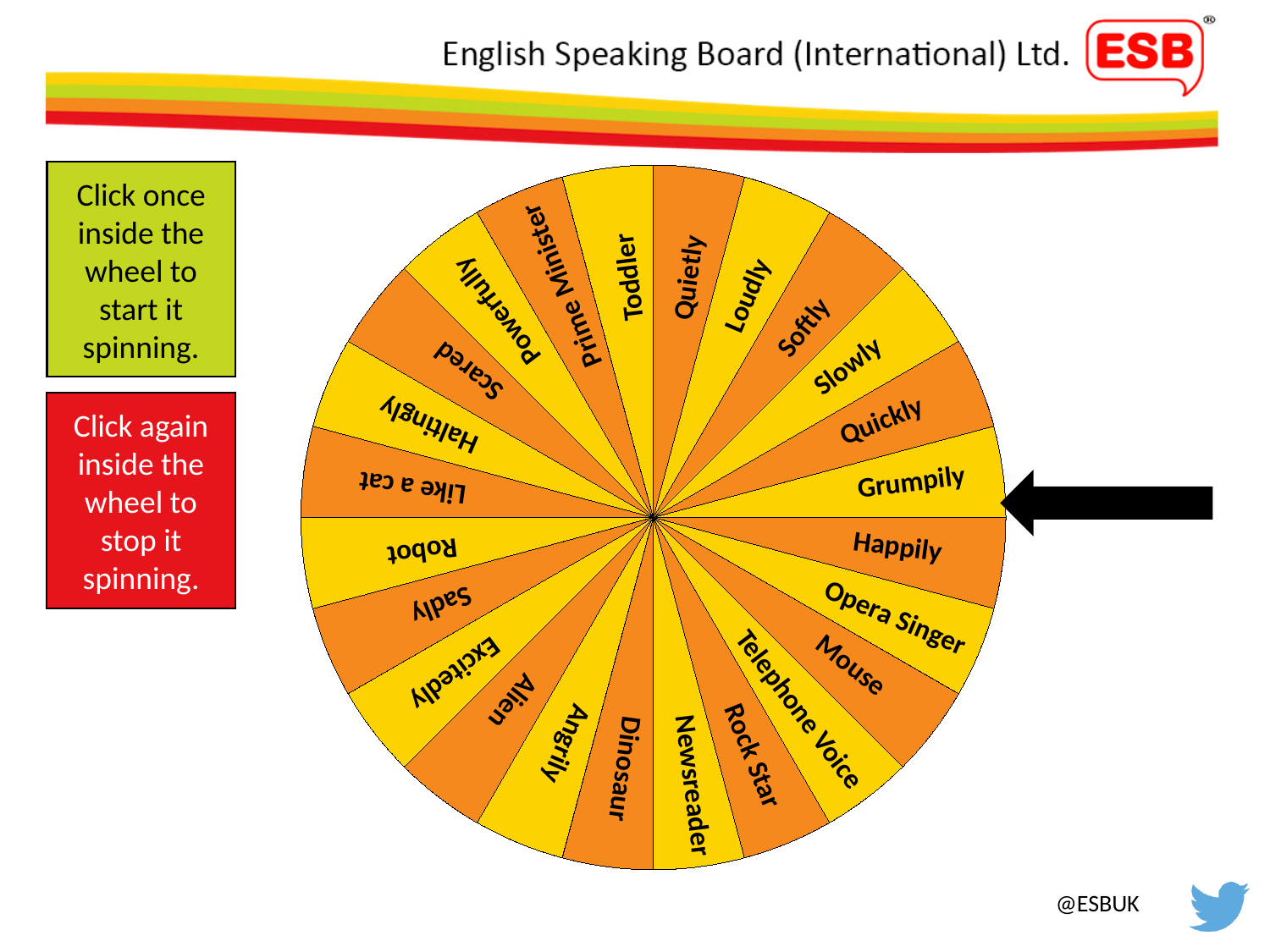

Click once inside the wheel to start it spinning.
Quietly
Loudly
Softly
Slowly
Quickly
Grumpily

Like a cat
Haltingly
Scared
Powerfully
Prime Minister
Toddler

Happily
Opera Singer
Mouse
Telephone Voice
Rock Star
Newsreader
Dinosaur
Angrily
Alien
Excitedly
Sadly
Robot
Click again inside the wheel to stop it spinning.